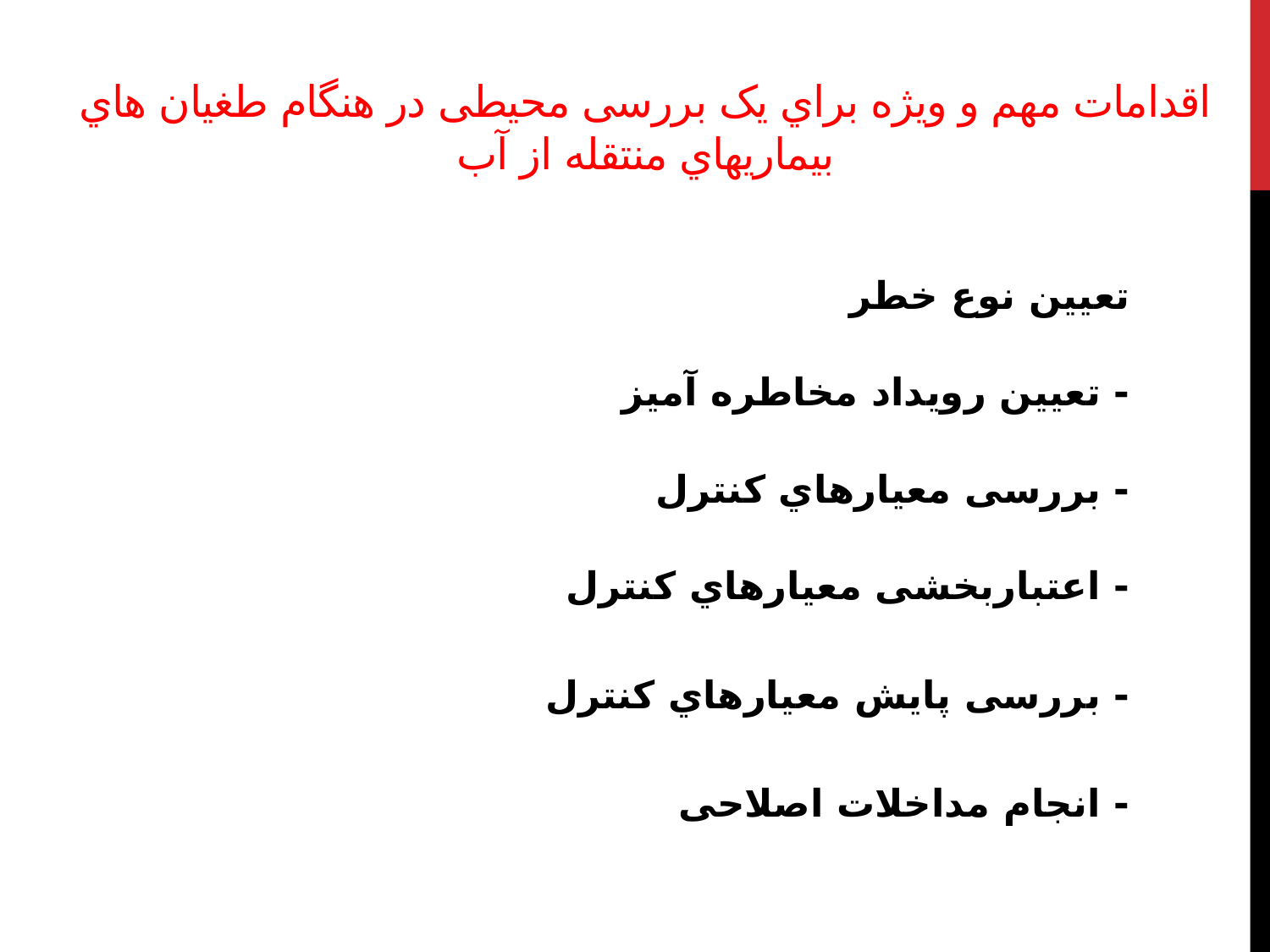

# اقدامات مهم و ویژه براي یک بررسی محیطی در هنگام طغیان هاي بیماریهاي منتقله از آب
تعیین نوع خطر
- تعیین رویداد مخاطره آمیز
- بررسی معیارهاي کنترل
- اعتباربخشی معیارهاي کنترل
- بررسی پایش معیارهاي کنترل
- انجام مداخلات اصلاحی